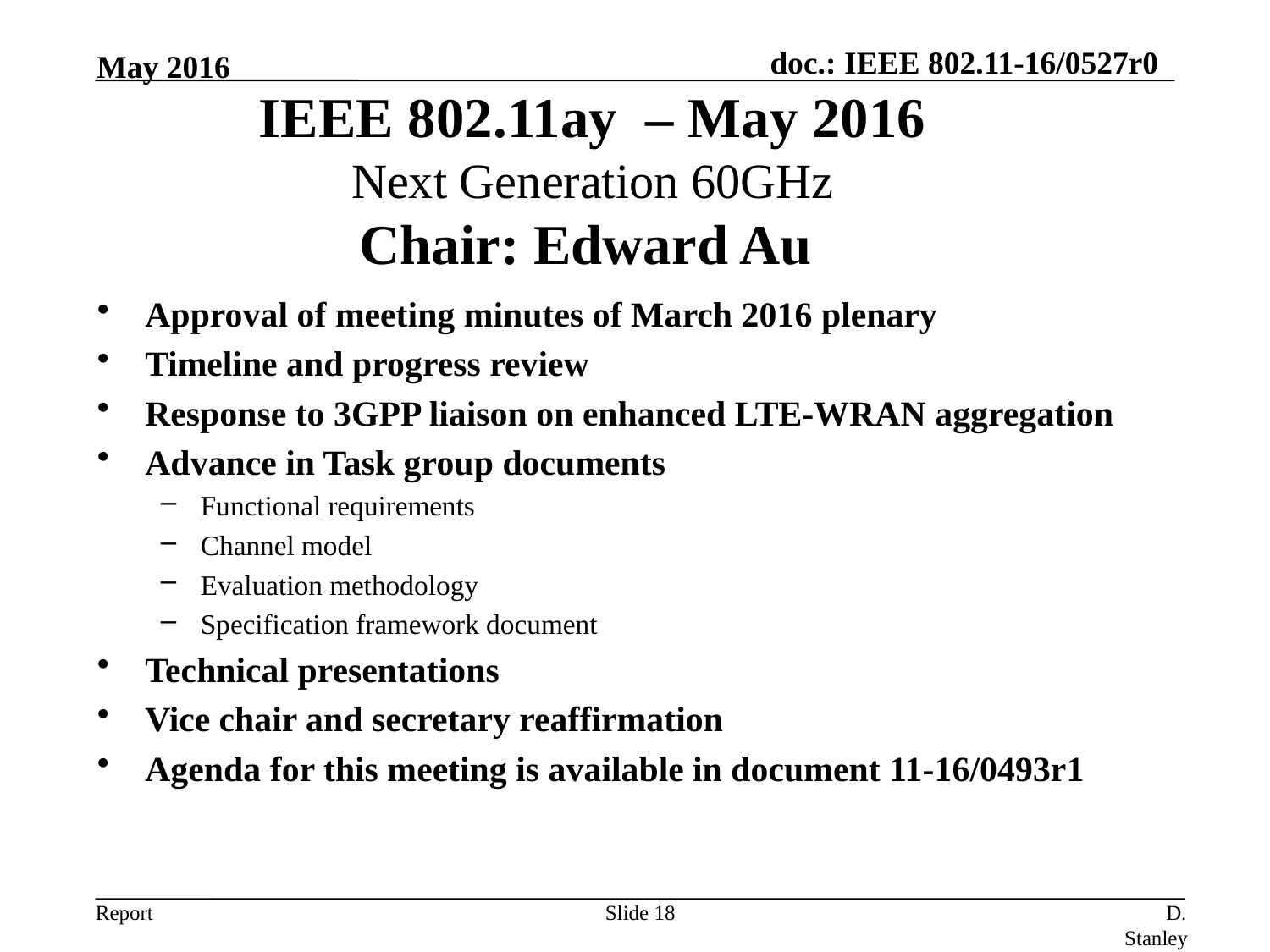

May 2016
IEEE 802.11ay  – May 2016
Next Generation 60GHz
Chair: Edward Au
Approval of meeting minutes of March 2016 plenary
Timeline and progress review
Response to 3GPP liaison on enhanced LTE-WRAN aggregation
Advance in Task group documents
Functional requirements
Channel model
Evaluation methodology
Specification framework document
Technical presentations
Vice chair and secretary reaffirmation
Agenda for this meeting is available in document 11-16/0493r1
Slide 18
D. Stanley, HP Enterprise